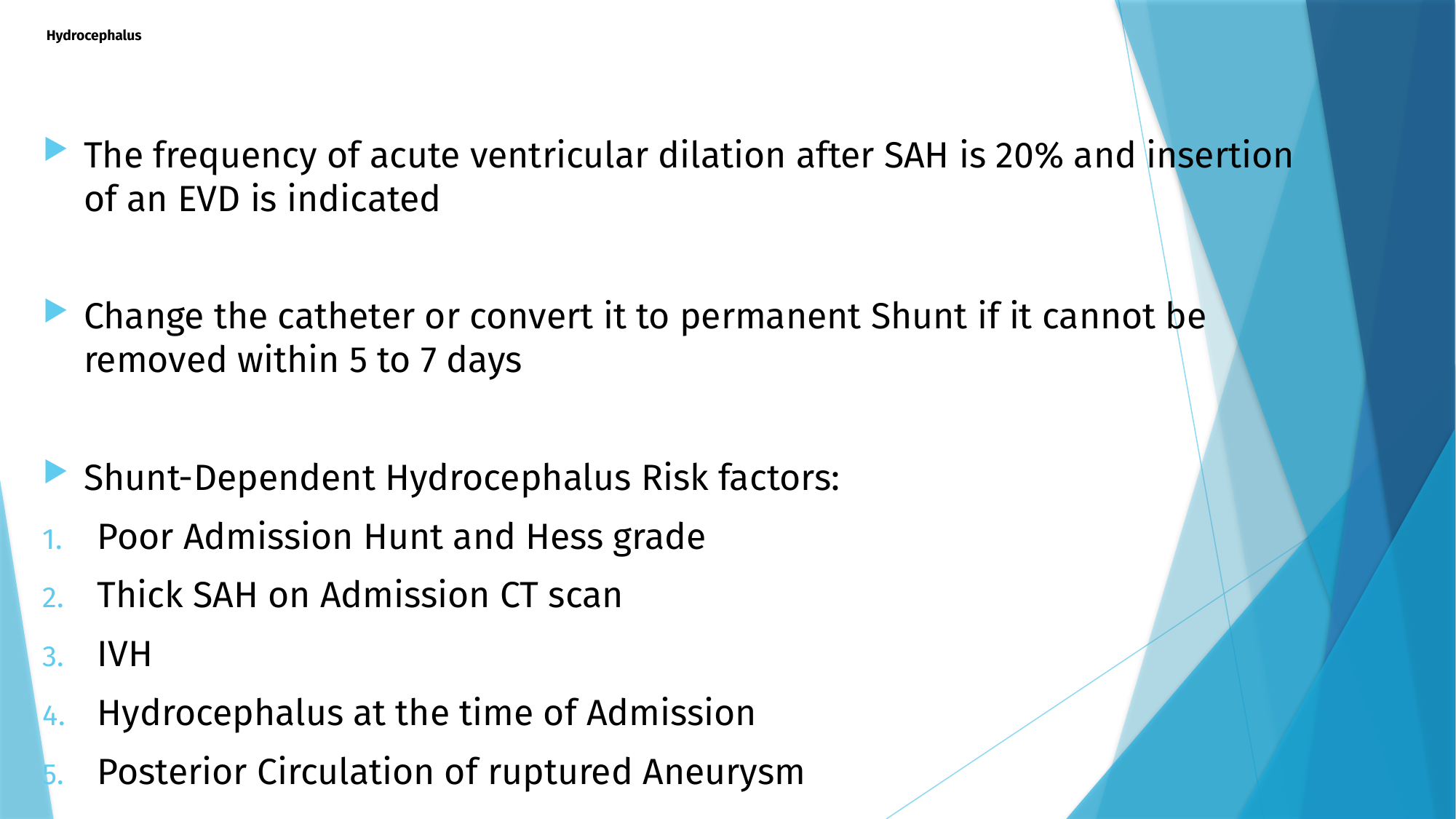

# Hydrocephalus
The frequency of acute ventricular dilation after SAH is 20% and insertion of an EVD is indicated

Change the catheter or convert it to permanent Shunt if it cannot be removed within 5 to 7 days

Shunt-Dependent Hydrocephalus Risk factors:
Poor Admission Hunt and Hess grade
Thick SAH on Admission CT scan
IVH
Hydrocephalus at the time of Admission
Posterior Circulation of ruptured Aneurysm